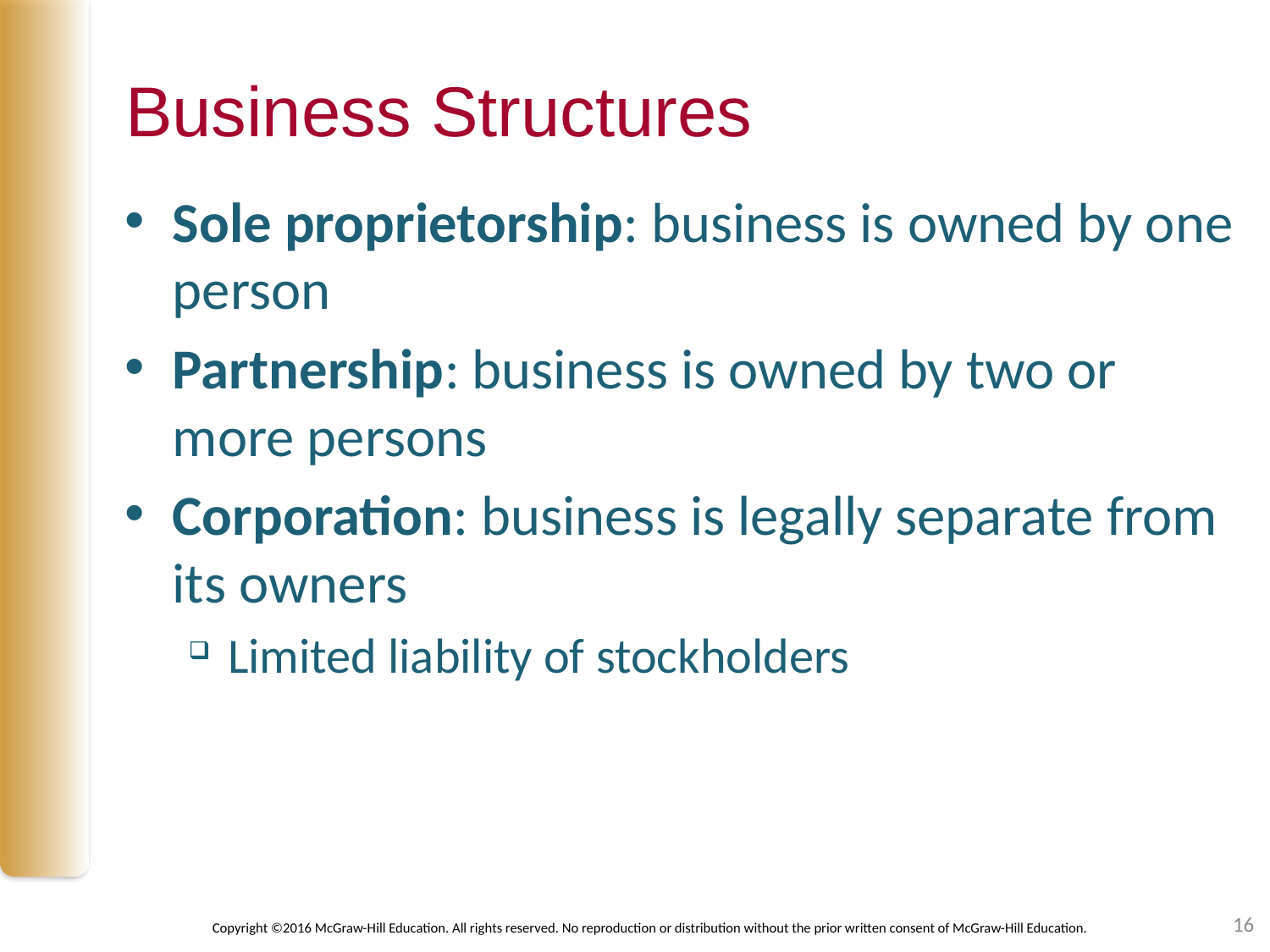

# Business Structures
Sole proprietorship: business is owned by one person
Partnership: business is owned by two or more persons
Corporation: business is legally separate from its owners
Limited liability of stockholders
16
Copyright ©2016 McGraw-Hill Education. All rights reserved. No reproduction or distribution without the prior written consent of McGraw-Hill Education.